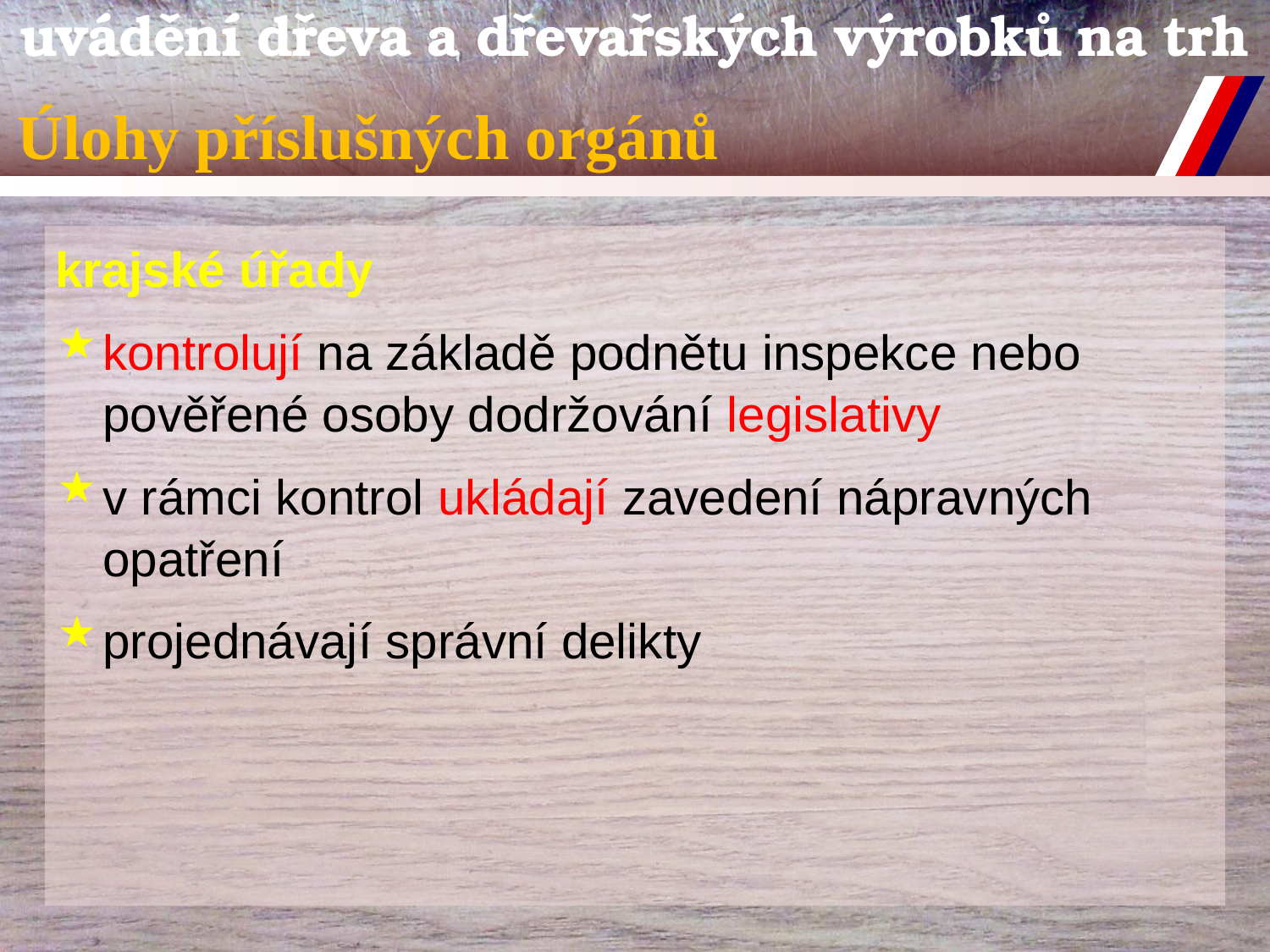

# Úlohy příslušných orgánů

krajské úřady
kontrolují na základě podnětu inspekce nebo pověřené osoby dodržování legislativy
v rámci kontrol ukládají zavedení nápravných opatření
projednávají správní delikty